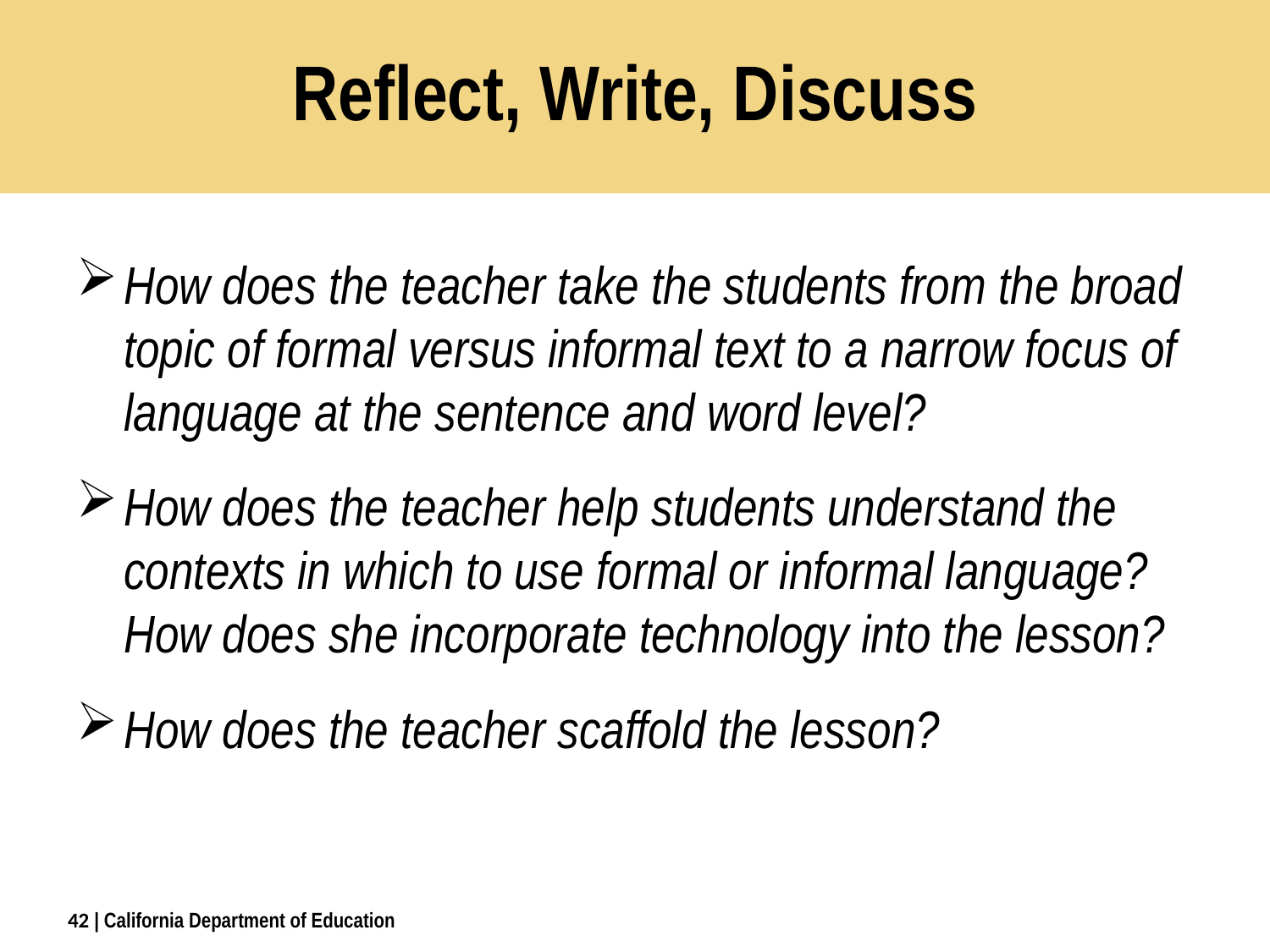

# Reflect, Write, Discuss
How does the teacher take the students from the broad topic of formal versus informal text to a narrow focus of language at the sentence and word level?
How does the teacher help students understand the contexts in which to use formal or informal language? How does she incorporate technology into the lesson?
How does the teacher scaffold the lesson?
42
| California Department of Education